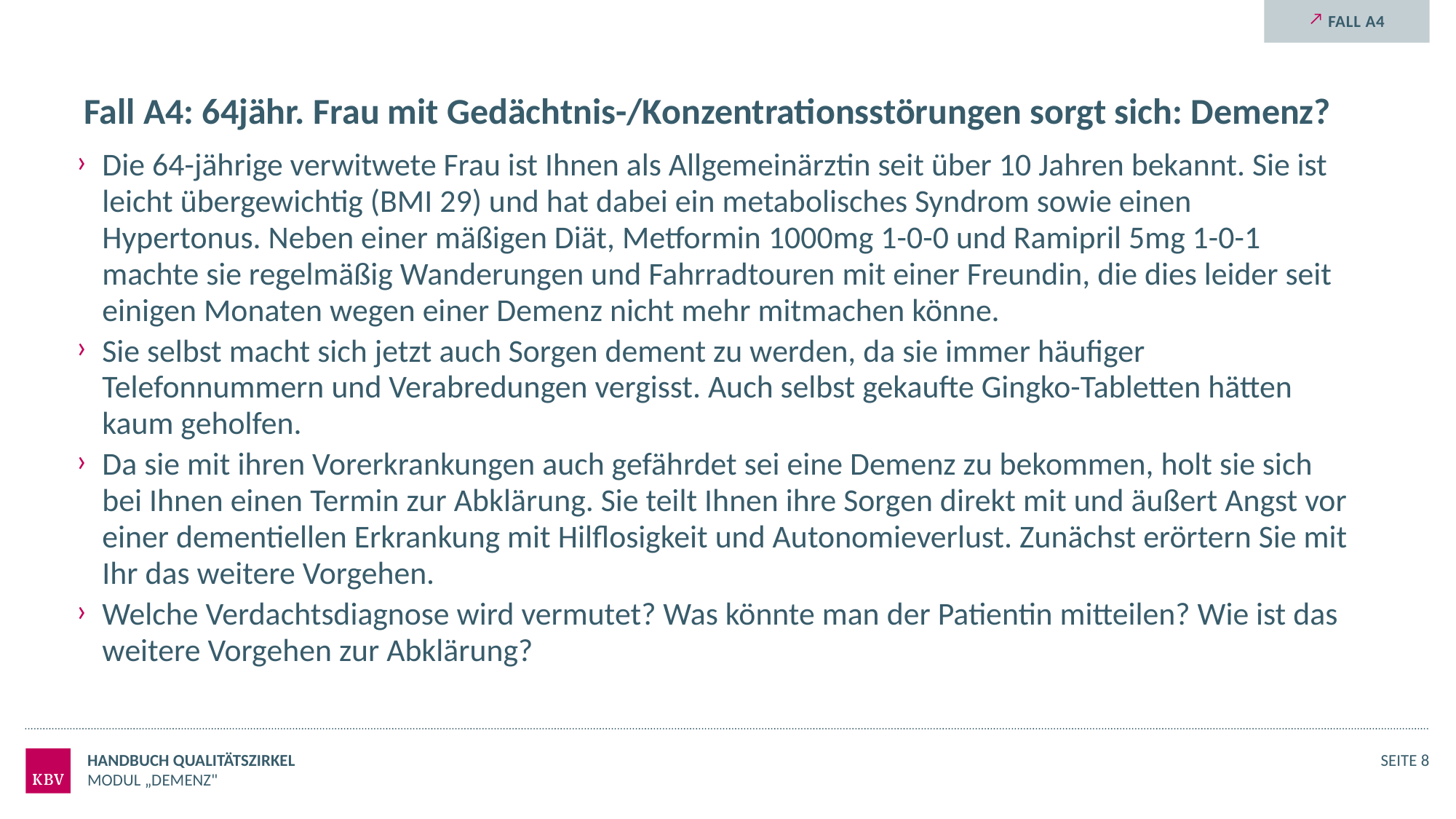

Fall A4
# Fall A4: 64jähr. Frau mit Gedächtnis-/Konzentrationsstörungen sorgt sich: Demenz?
Die 64-jährige verwitwete Frau ist Ihnen als Allgemeinärztin seit über 10 Jahren bekannt. Sie ist leicht übergewichtig (BMI 29) und hat dabei ein metabolisches Syndrom sowie einen Hypertonus. Neben einer mäßigen Diät, Metformin 1000mg 1-0-0 und Ramipril 5mg 1-0-1 machte sie regelmäßig Wanderungen und Fahrradtouren mit einer Freundin, die dies leider seit einigen Monaten wegen einer Demenz nicht mehr mitmachen könne.
Sie selbst macht sich jetzt auch Sorgen dement zu werden, da sie immer häufiger Telefonnummern und Verabredungen vergisst. Auch selbst gekaufte Gingko-Tabletten hätten kaum geholfen.
Da sie mit ihren Vorerkrankungen auch gefährdet sei eine Demenz zu bekommen, holt sie sich bei Ihnen einen Termin zur Abklärung. Sie teilt Ihnen ihre Sorgen direkt mit und äußert Angst vor einer dementiellen Erkrankung mit Hilflosigkeit und Autonomieverlust. Zunächst erörtern Sie mit Ihr das weitere Vorgehen.
Welche Verdachtsdiagnose wird vermutet? Was könnte man der Patientin mitteilen? Wie ist das weitere Vorgehen zur Abklärung?
Handbuch Qualitätszirkel
Seite 8
Modul „Demenz"